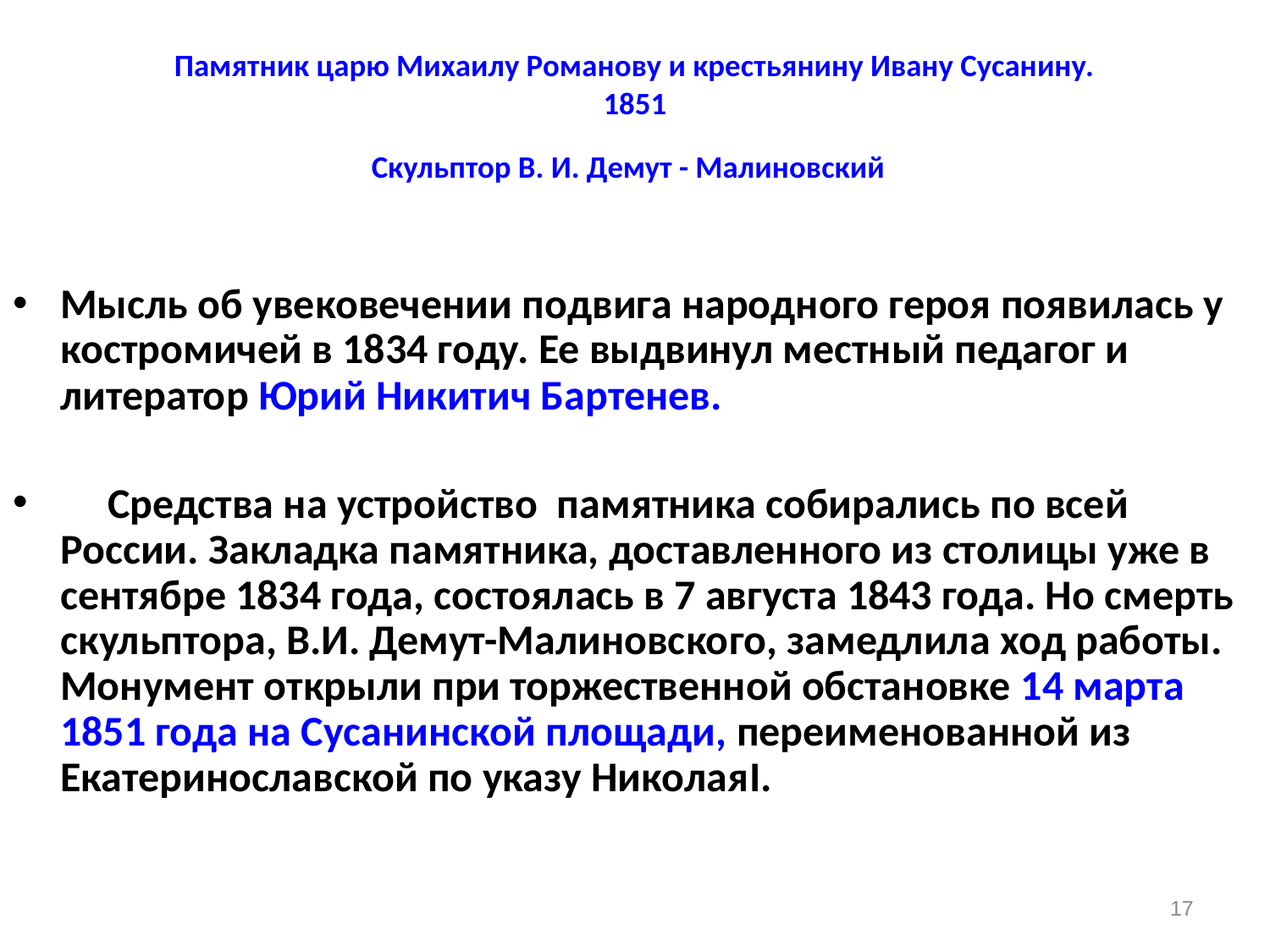

# Памятник царю Михаилу Романову и крестьянину Ивану Сусанину. 1851 Скульптор В. И. Демут - Малиновский

Мысль об увековечении подвига народного героя появилась у костромичей в 1834 году. Ее выдвинул местный педагог и литератор Юрий Никитич Бартенев.

     Средства на устройство  памятника собирались по всей России. Закладка памятника, доставленного из столицы уже в сентябре 1834 года, состоялась в 7 августа 1843 года. Но смерть скульптора, В.И. Демут-Малиновского, замедлила ход работы.  Монумент открыли при торжественной обстановке 14 марта 1851 года на Сусанинской площади, переименованной из Екатеринославской по указу НиколаяI.

17